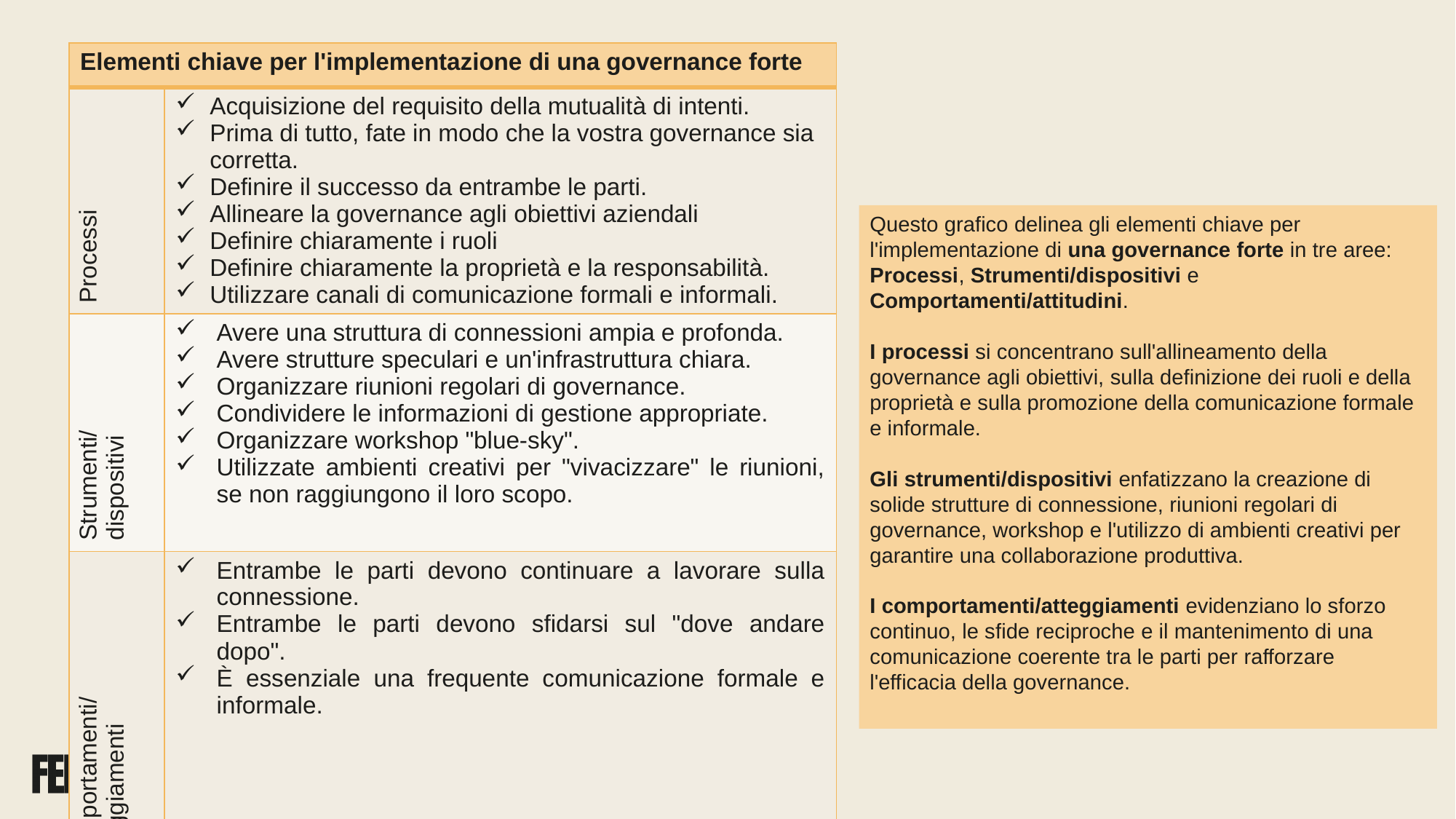

| Elementi chiave per l'implementazione di una governance forte |  |
| --- | --- |
| Processi | Acquisizione del requisito della mutualità di intenti. Prima di tutto, fate in modo che la vostra governance sia corretta. Definire il successo da entrambe le parti. Allineare la governance agli obiettivi aziendali Definire chiaramente i ruoli Definire chiaramente la proprietà e la responsabilità. Utilizzare canali di comunicazione formali e informali. |
| Strumenti/dispositivi | Avere una struttura di connessioni ampia e profonda. Avere strutture speculari e un'infrastruttura chiara. Organizzare riunioni regolari di governance. Condividere le informazioni di gestione appropriate. Organizzare workshop "blue-sky". Utilizzate ambienti creativi per "vivacizzare" le riunioni, se non raggiungono il loro scopo. |
| Comportamenti/atteggiamenti | Entrambe le parti devono continuare a lavorare sulla connessione. Entrambe le parti devono sfidarsi sul "dove andare dopo". È essenziale una frequente comunicazione formale e informale. |
Questo grafico delinea gli elementi chiave per l'implementazione di una governance forte in tre aree:
Processi, Strumenti/dispositivi e Comportamenti/attitudini.

I processi si concentrano sull'allineamento della governance agli obiettivi, sulla definizione dei ruoli e della proprietà e sulla promozione della comunicazione formale e informale.
Gli strumenti/dispositivi enfatizzano la creazione di solide strutture di connessione, riunioni regolari di governance, workshop e l'utilizzo di ambienti creativi per garantire una collaborazione produttiva.
I comportamenti/atteggiamenti evidenziano lo sforzo continuo, le sfide reciproche e il mantenimento di una comunicazione coerente tra le parti per rafforzare l'efficacia della governance.